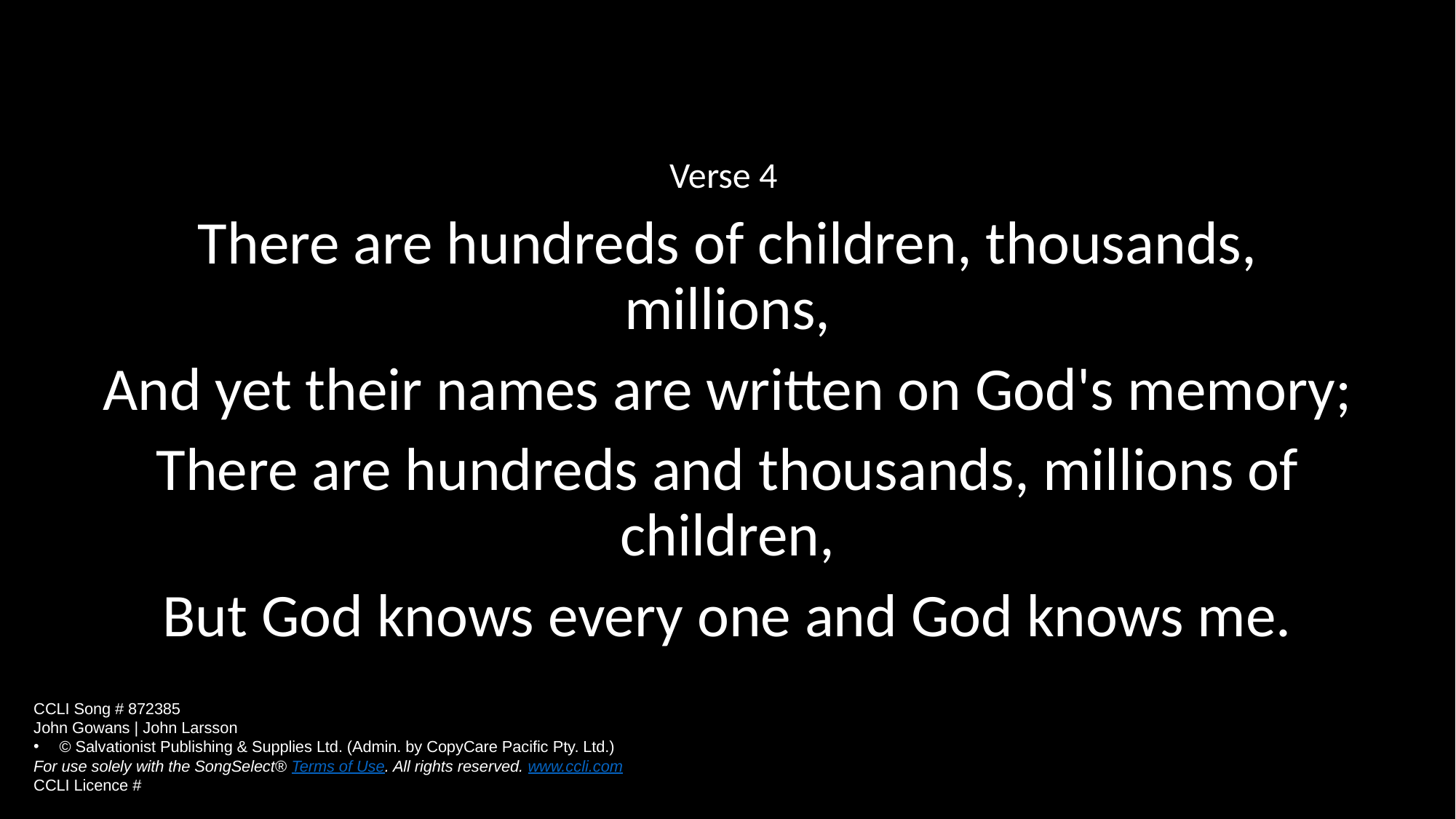

Verse 4
There are hundreds of children, thousands, millions,
And yet their names are written on God's memory;
There are hundreds and thousands, millions of children,
But God knows every one and God knows me.
CCLI Song # 872385
John Gowans | John Larsson
© Salvationist Publishing & Supplies Ltd. (Admin. by CopyCare Pacific Pty. Ltd.)
For use solely with the SongSelect® Terms of Use. All rights reserved. www.ccli.com
CCLI Licence #